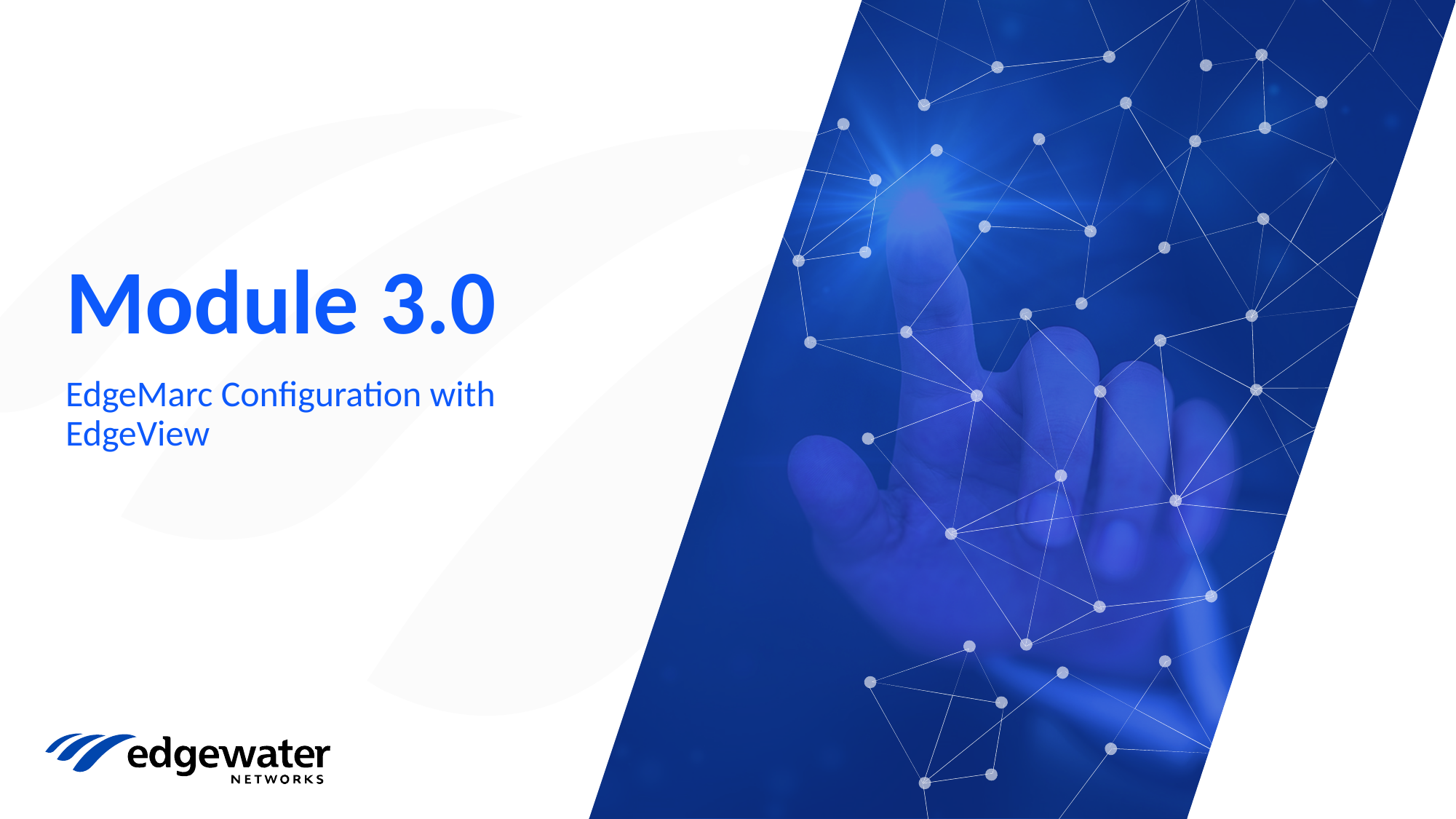

# Module 3.0
EdgeMarc Configuration with EdgeView